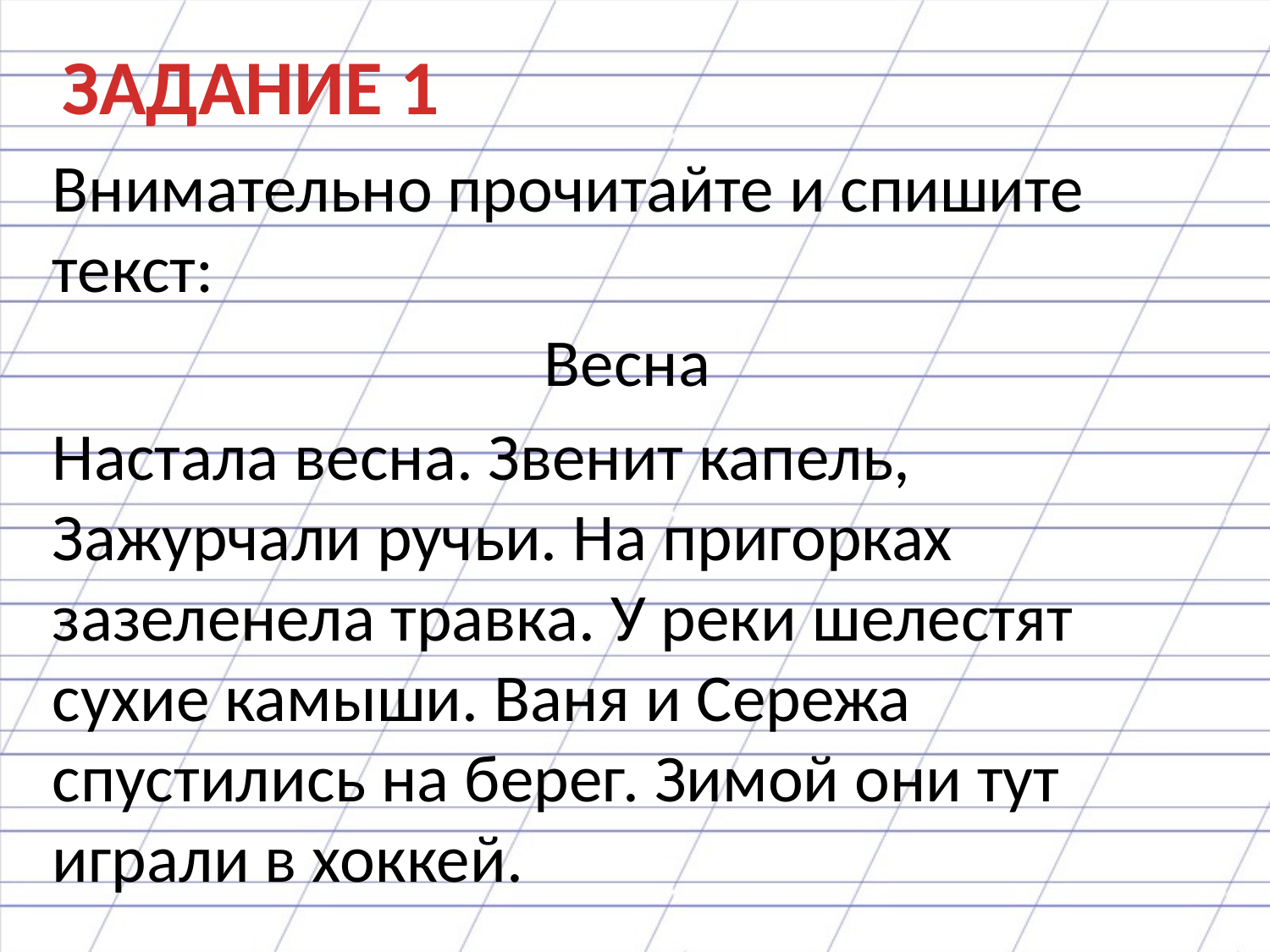

# ЗАДАНИЕ 1
Внимательно прочитайте и спишите текст:
Весна
Настала весна. Звенит капель, Зажурчали ручьи. На пригорках зазеленела травка. У реки шелестят сухие камыши. Ваня и Сережа спустились на берег. Зимой они тут играли в хоккей.